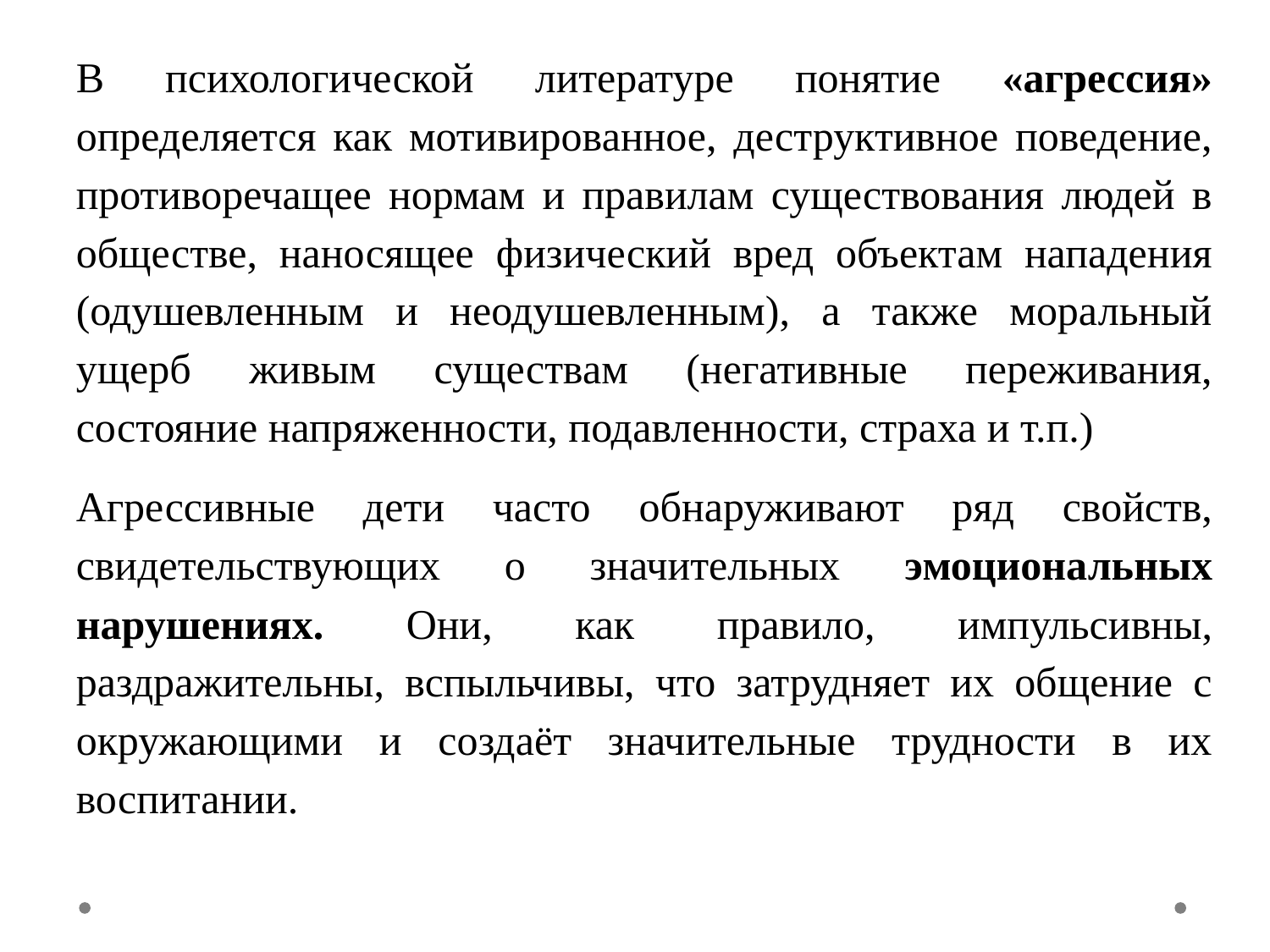

В психологической литературе понятие «агрессия» определяется как мотивированное, деструктивное поведение, противоречащее нормам и правилам существования людей в обществе, наносящее физический вред объектам нападения (одушевленным и неодушевленным), а также моральный ущерб живым существам (негативные переживания, состояние напряженности, подавленности, страха и т.п.)
Агрессивные дети часто обнаруживают ряд свойств, свидетельствующих о значительных эмоциональных нарушениях. Они, как правило, импульсивны, раздражительны, вспыльчивы, что затрудняет их общение с окружающими и создаёт значительные трудности в их воспитании.